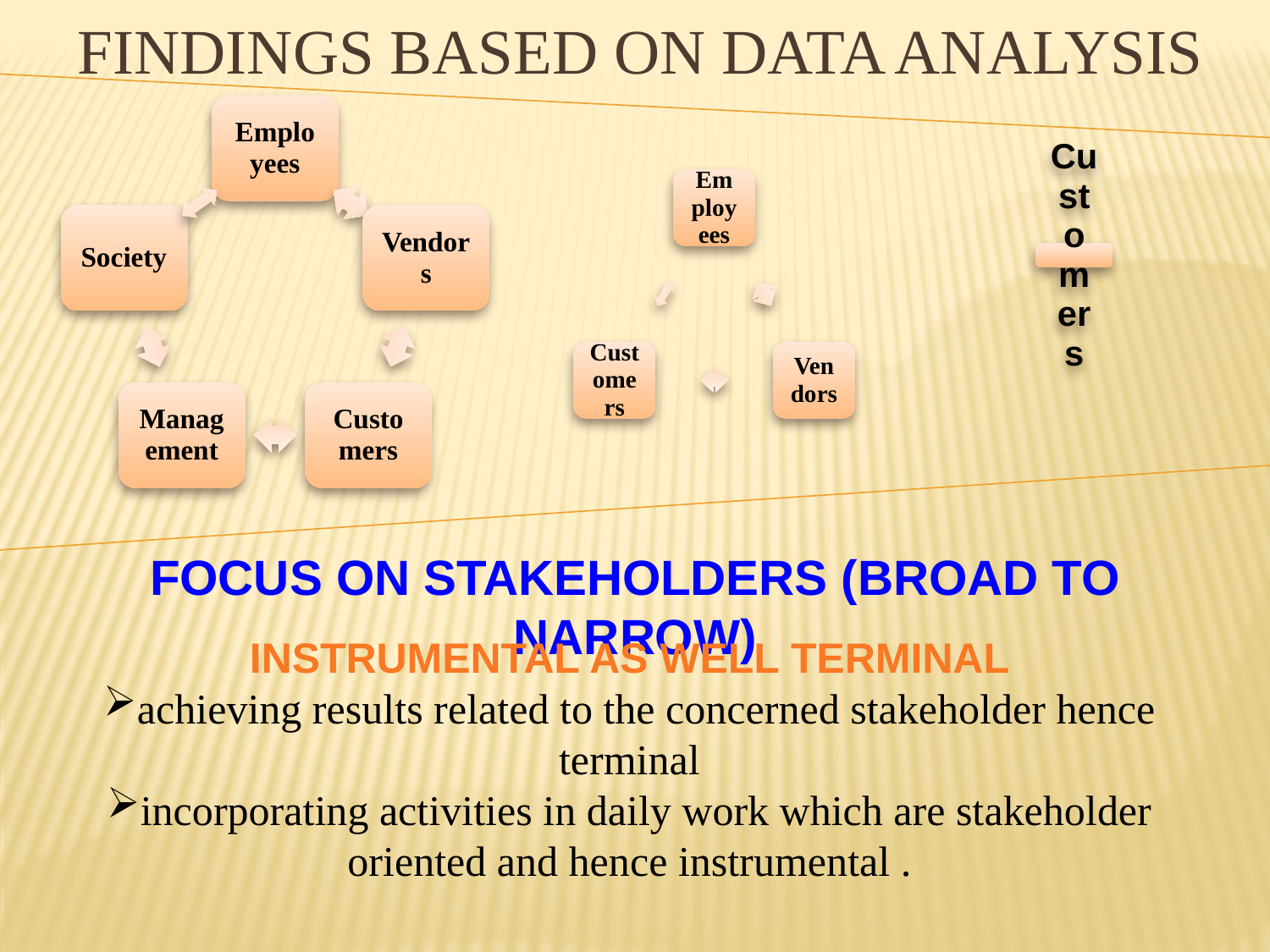

FINDINGS BASED ON DATA ANALYSIS
Employees
Vendors
Customers
Management
Society
Employees
Vendors
Customers
Customers
FOCUS ON STAKEHOLDERS (BROAD TO NARROW)
INSTRUMENTAL AS WELL TERMINAL
achieving results related to the concerned stakeholder hence terminal
incorporating activities in daily work which are stakeholder oriented and hence instrumental .